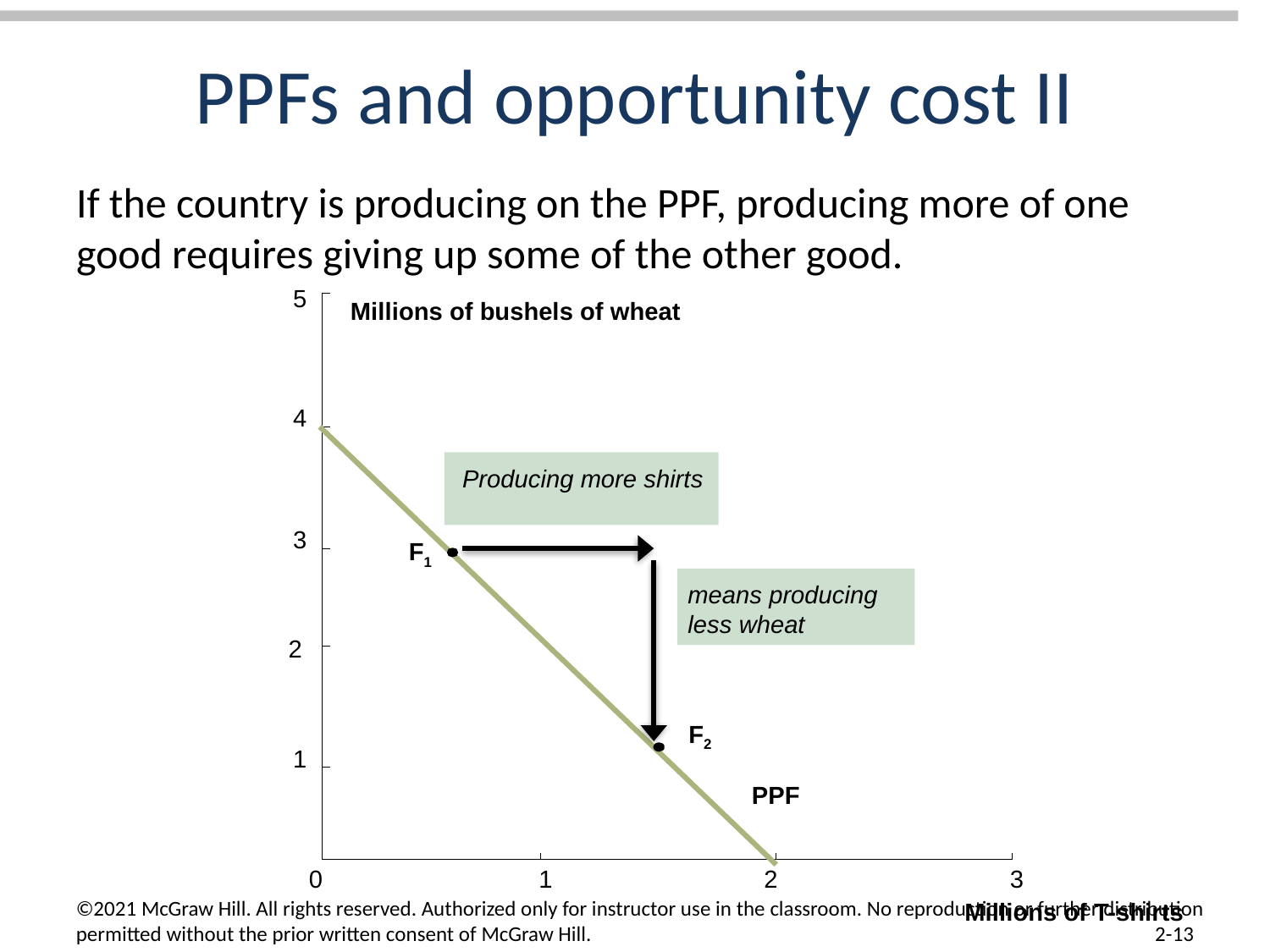

# PPFs and opportunity cost II
If the country is producing on the PPF, producing more of one good requires giving up some of the other good.
5

Millions of bushels of wheat
4

Producing more shirts
3
F1

means producing
less wheat
2

F2
1

PPF

0
1
2
3
Millions of T-shirts